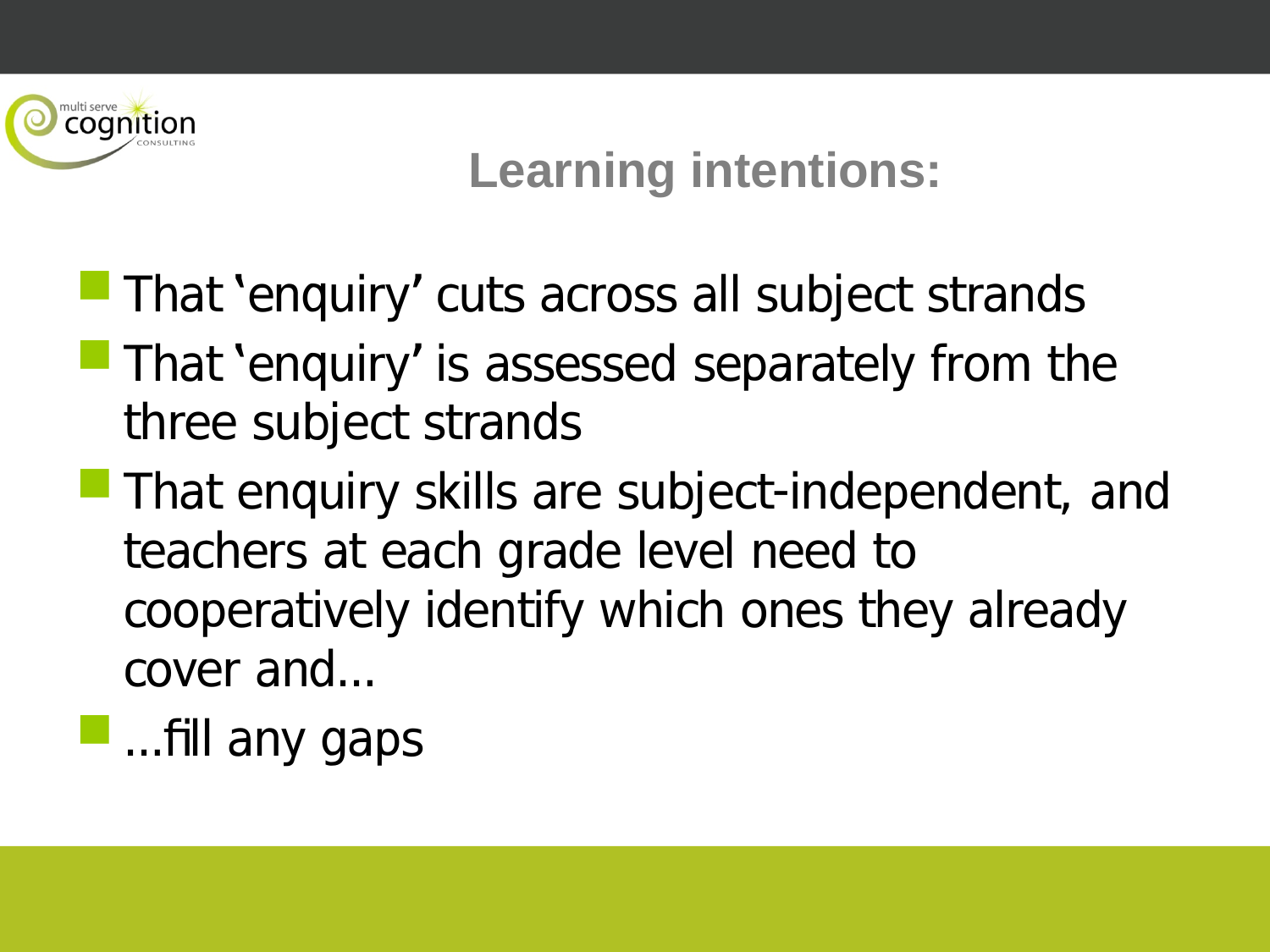

# Learning intentions:
That ‘enquiry’ cuts across all subject strands
That ‘enquiry’ is assessed separately from the three subject strands
That enquiry skills are subject-independent, and teachers at each grade level need to cooperatively identify which ones they already cover and…
…fill any gaps